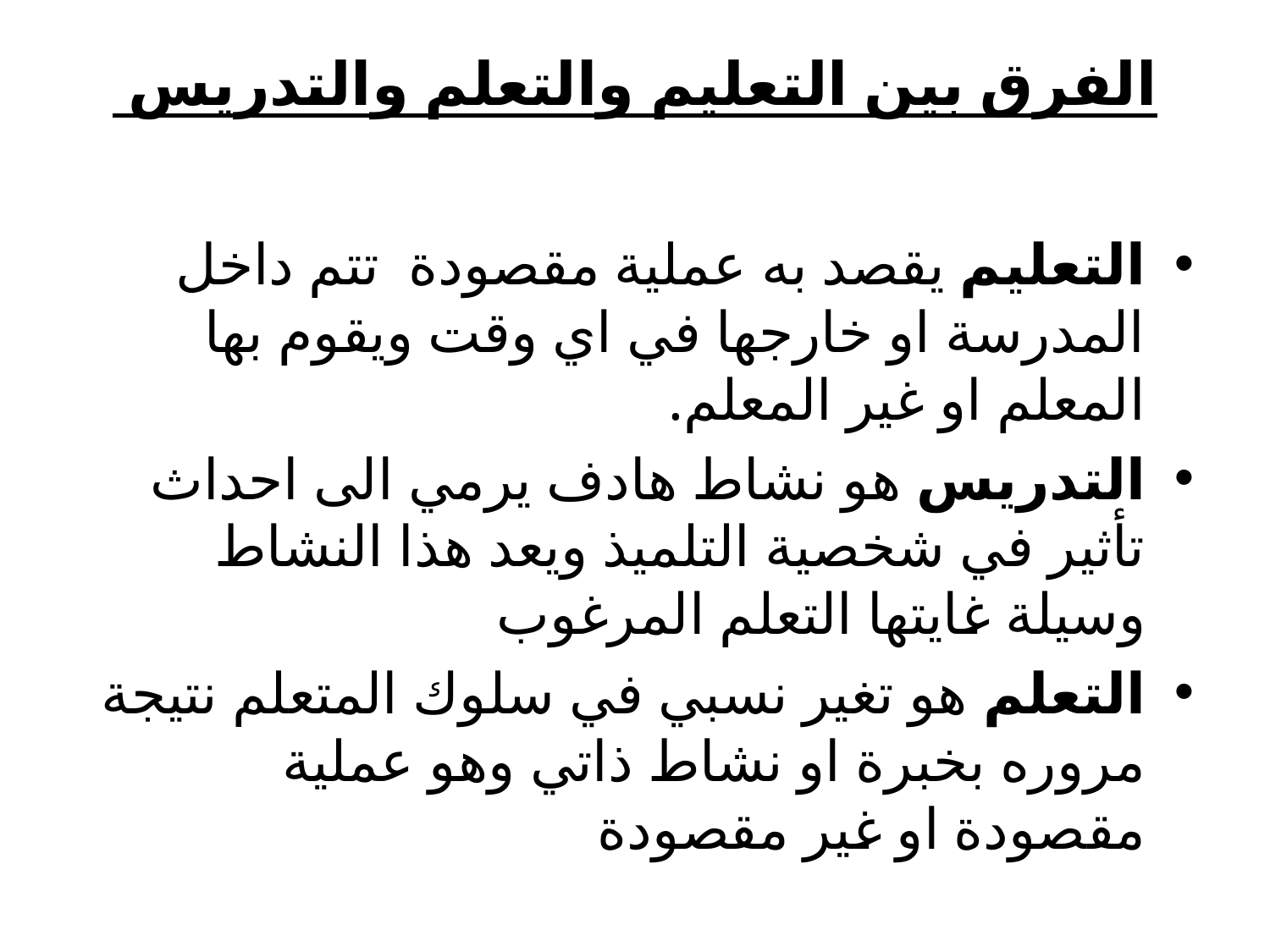

# الفرق بين التعليم والتعلم والتدريس
التعليم يقصد به عملية مقصودة  تتم داخل المدرسة او خارجها في اي وقت ويقوم بها المعلم او غير المعلم.
التدريس هو نشاط هادف يرمي الى احداث تأثير في شخصية التلميذ ويعد هذا النشاط وسيلة غايتها التعلم المرغوب
التعلم هو تغير نسبي في سلوك المتعلم نتيجة مروره بخبرة او نشاط ذاتي وهو عملية مقصودة او غير مقصودة